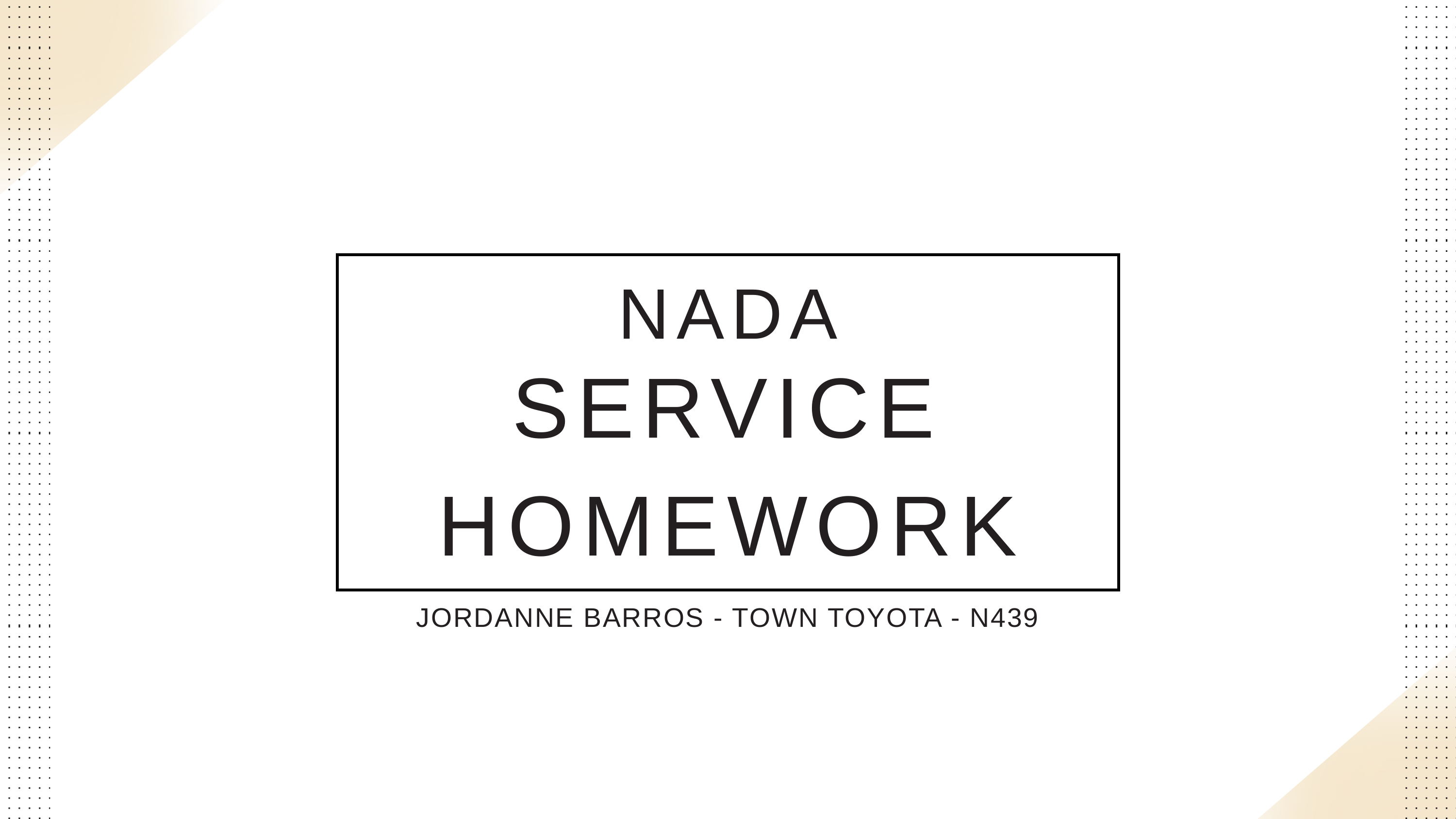

NADA

SERVICE HOMEWORK

JORDANNE BARROS - TOWN TOYOTA - N439